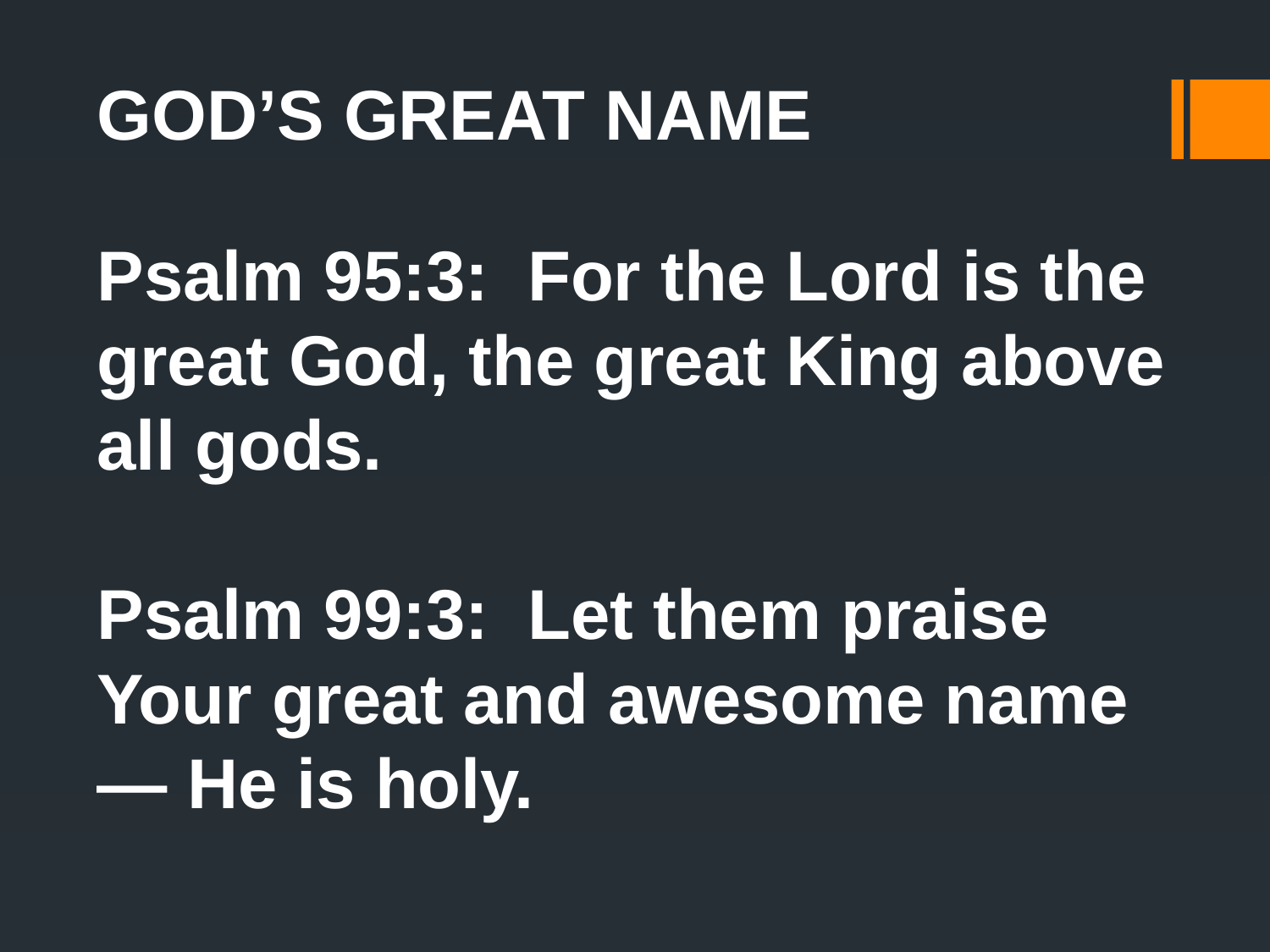

GOD’S GREAT NAME

Psalm 95:3:  For the Lord is the great God, the great King above all gods.

Psalm 99:3:  Let them praise Your great and awesome name — He is holy.